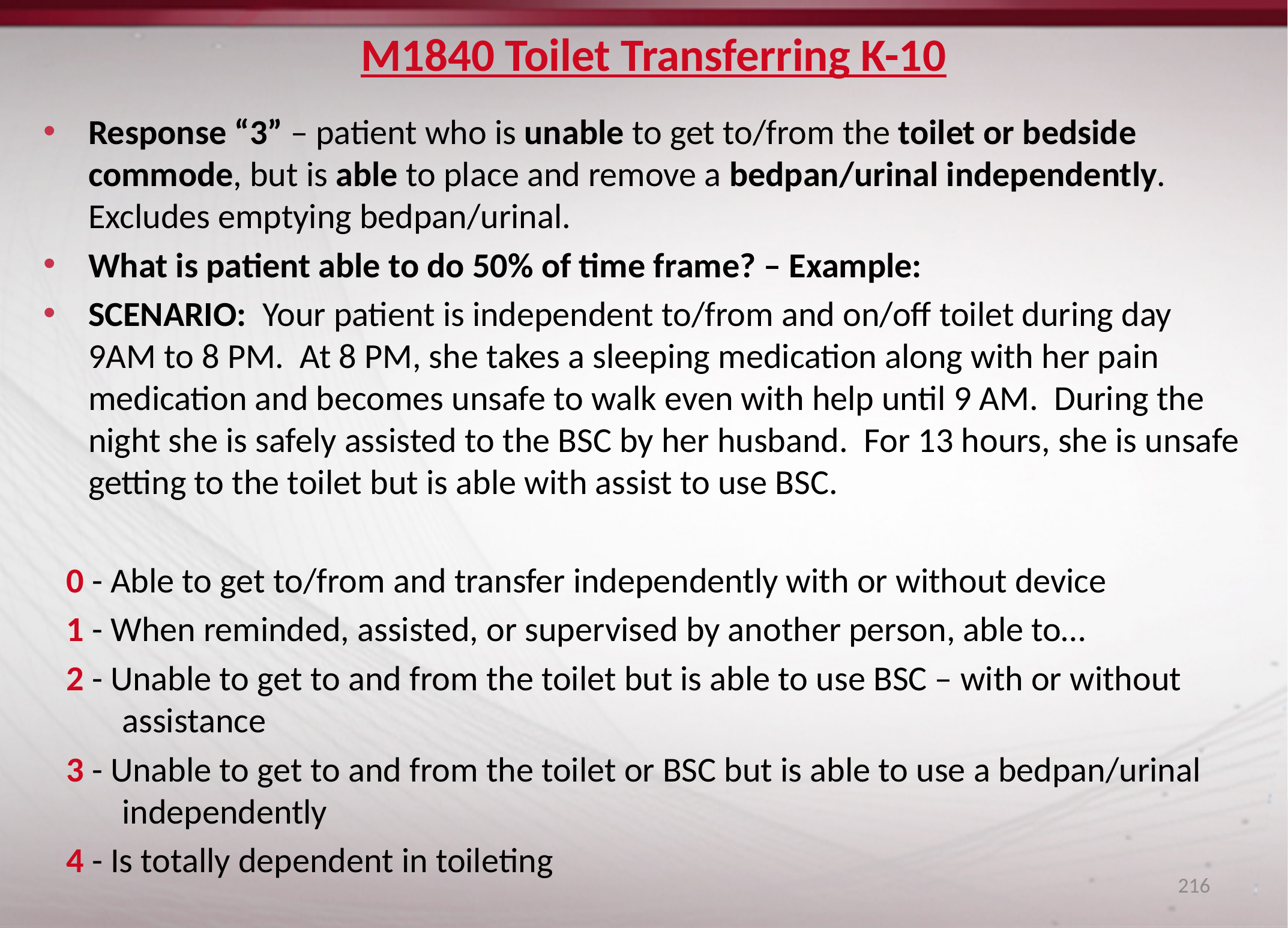

# M1840 Toilet Transferring K-10
Response “3” – patient who is unable to get to/from the toilet or bedside commode, but is able to place and remove a bedpan/urinal independently.  Excludes emptying bedpan/urinal.
What is patient able to do 50% of time frame? – Example:
SCENARIO:  Your patient is independent to/from and on/off toilet during day 9AM to 8 PM.  At 8 PM, she takes a sleeping medication along with her pain medication and becomes unsafe to walk even with help until 9 AM.  During the night she is safely assisted to the BSC by her husband.  For 13 hours, she is unsafe getting to the toilet but is able with assist to use BSC.

0 - Able to get to/from and transfer independently with or without device
1 - When reminded, assisted, or supervised by another person, able to…
2 - Unable to get to and from the toilet but is able to use BSC – with or without assistance
3 - Unable to get to and from the toilet or BSC but is able to use a bedpan/urinal independently
4 - Is totally dependent in toileting
216